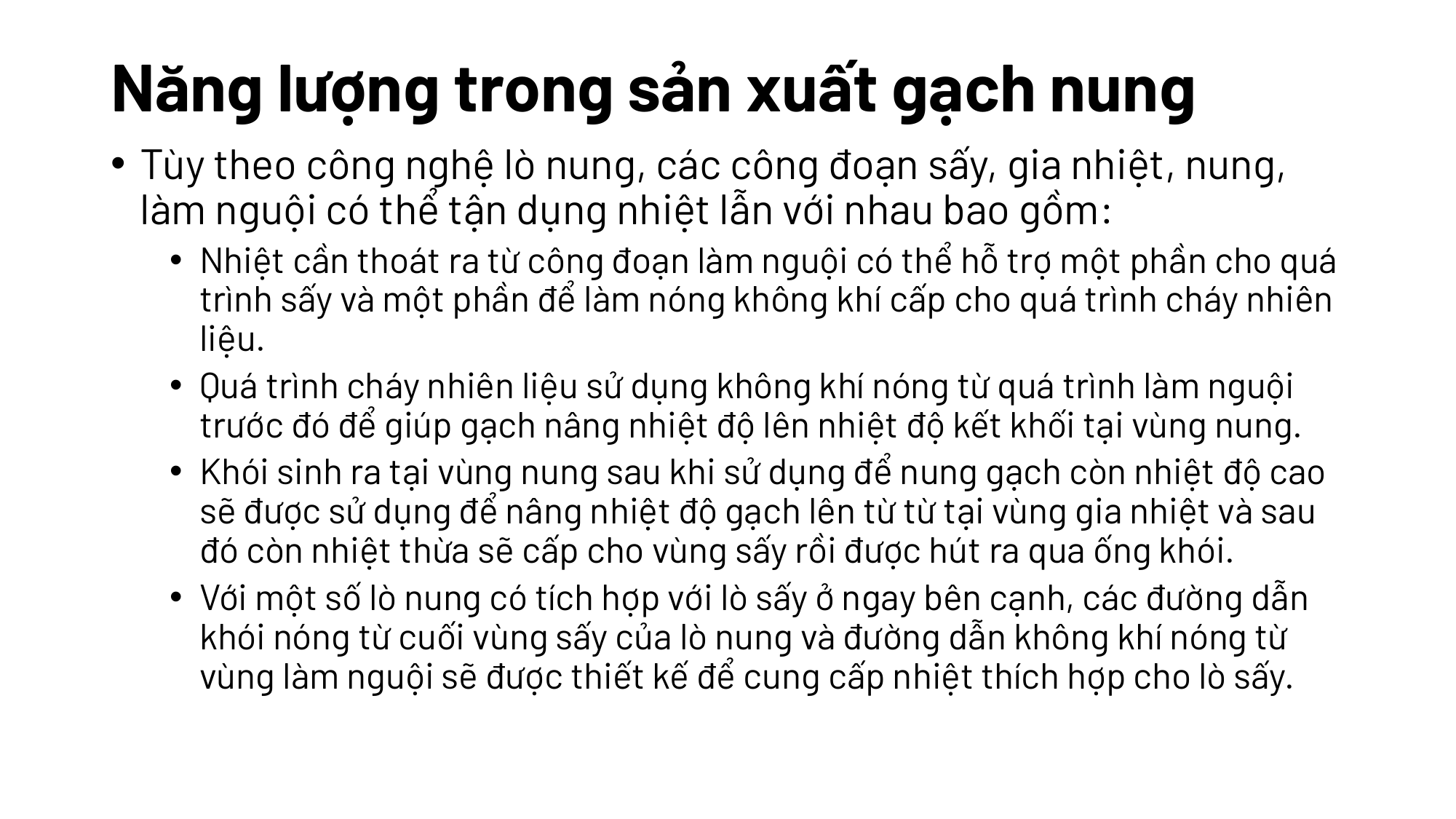

# Năng lượng trong sản xuất gạch nung
Tùy theo công nghệ lò nung, các công đoạn sấy, gia nhiệt, nung, làm nguội có thể tận dụng nhiệt lẫn với nhau bao gồm:
Nhiệt cần thoát ra từ công đoạn làm nguội có thể hỗ trợ một phần cho quá trình sấy và một phần để làm nóng không khí cấp cho quá trình cháy nhiên liệu.
Quá trình cháy nhiên liệu sử dụng không khí nóng từ quá trình làm nguội trước đó để giúp gạch nâng nhiệt độ lên nhiệt độ kết khối tại vùng nung.
Khói sinh ra tại vùng nung sau khi sử dụng để nung gạch còn nhiệt độ cao sẽ được sử dụng để nâng nhiệt độ gạch lên từ từ tại vùng gia nhiệt và sau đó còn nhiệt thừa sẽ cấp cho vùng sấy rồi được hút ra qua ống khói.
Với một số lò nung có tích hợp với lò sấy ở ngay bên cạnh, các đường dẫn khói nóng từ cuối vùng sấy của lò nung và đường dẫn không khí nóng từ vùng làm nguội sẽ được thiết kế để cung cấp nhiệt thích hợp cho lò sấy.